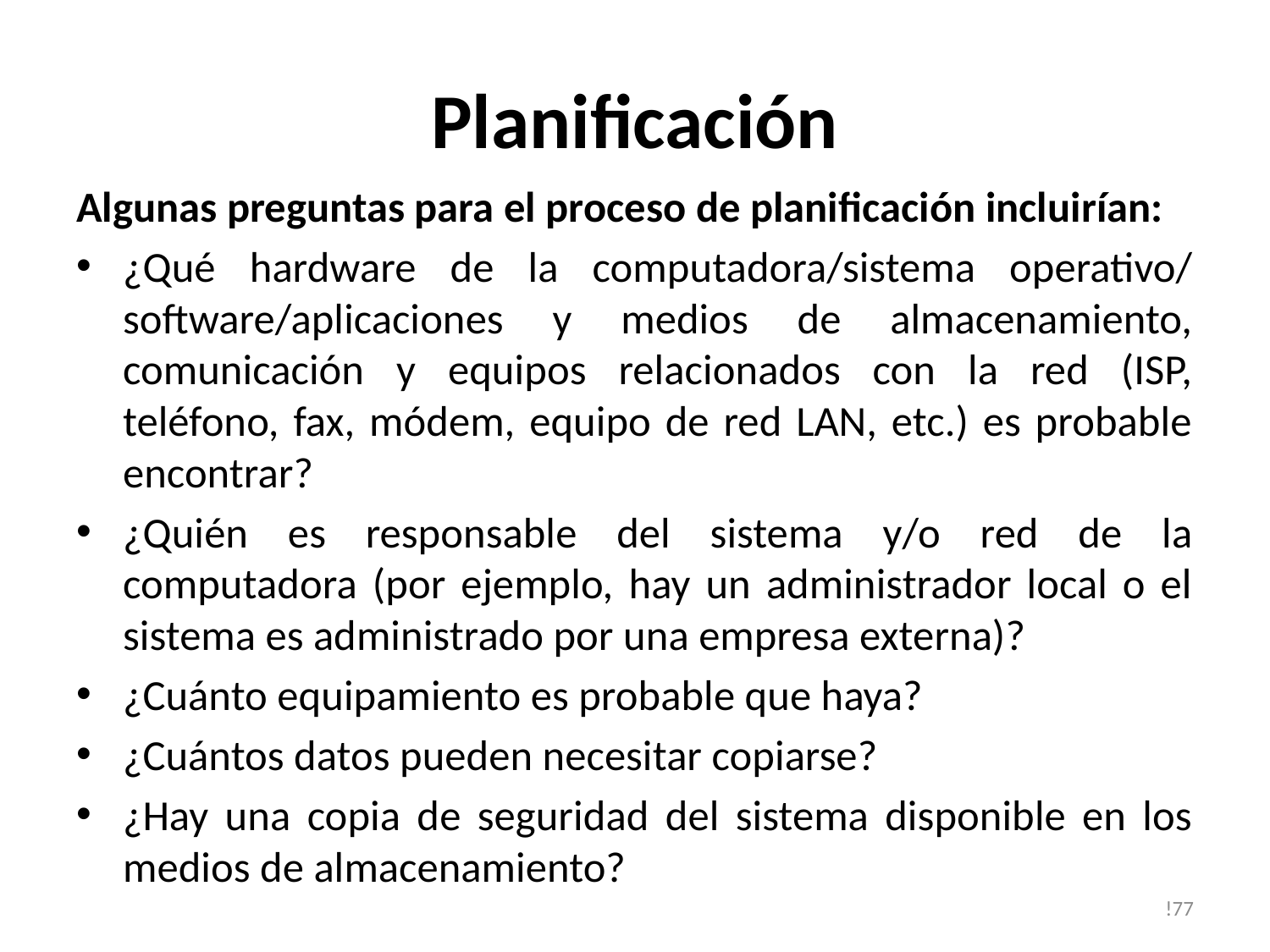

# Planificación
Algunas preguntas para el proceso de planificación incluirían:
¿Qué hardware de la computadora/sistema operativo/ software/aplicaciones y medios de almacenamiento, comunicación y equipos relacionados con la red (ISP, teléfono, fax, módem, equipo de red LAN, etc.) es probable encontrar?
¿Quién es responsable del sistema y/o red de la computadora (por ejemplo, hay un administrador local o el sistema es administrado por una empresa externa)?
¿Cuánto equipamiento es probable que haya?
¿Cuántos datos pueden necesitar copiarse?
¿Hay una copia de seguridad del sistema disponible en los medios de almacenamiento?

!77